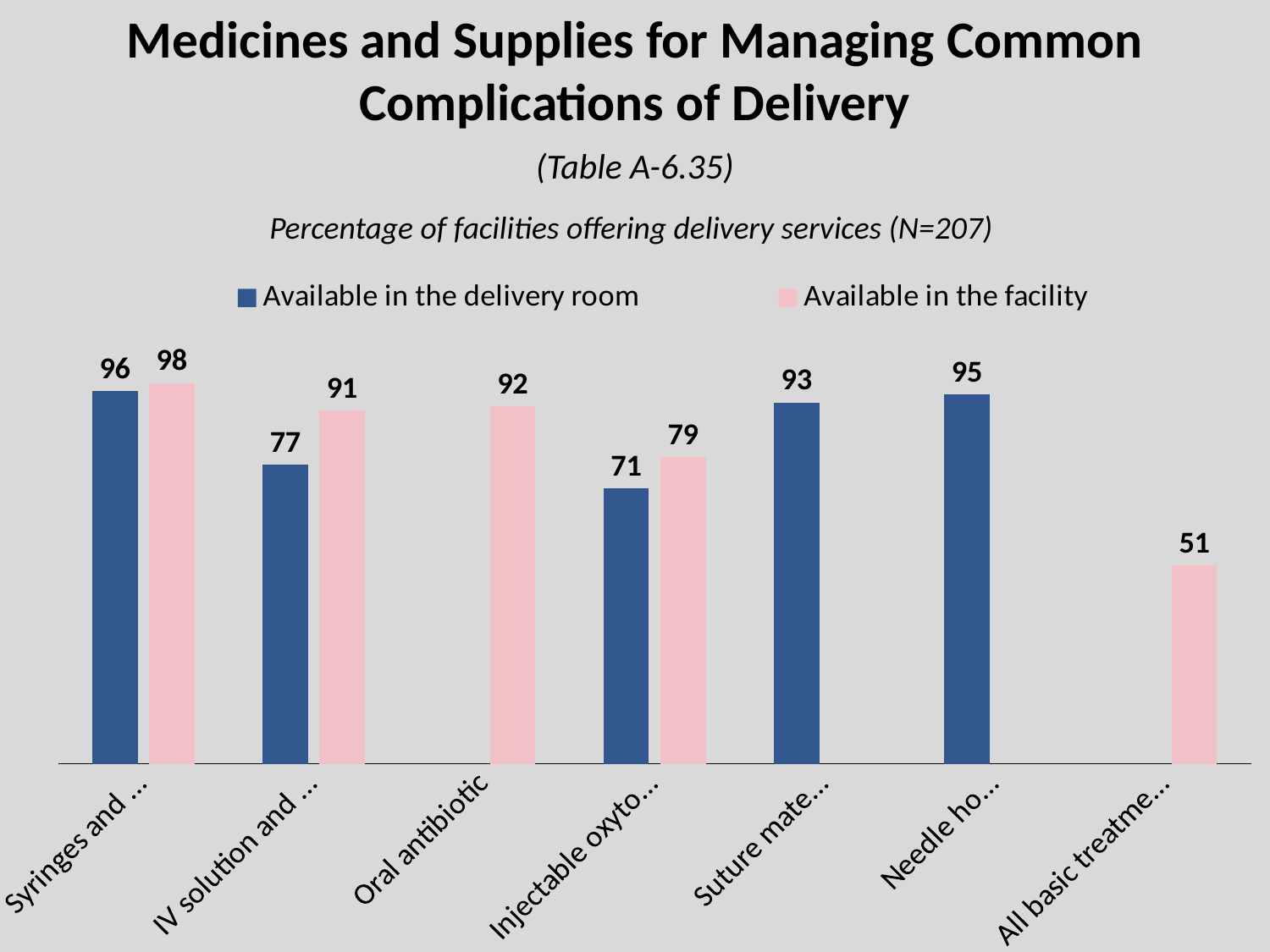

# Medicines and Supplies for Managing Common Complications of Delivery
(Table A-6.35)
Percentage of facilities offering delivery services (N=207)

### Chart

| Category | Available in the delivery room | Available in the facility |
|---|---|---|
| Syringes and needles | 96.0 | 98.0 |
| IV solution and perfusion set | 77.0 | 91.0 |
| Oral antibiotic | None | 92.0 |
| Injectable oxytocic medication | 71.0 | 79.0 |
| Suture material | 93.0 | None |
| Needle holder | 95.0 | None |
| All basic treatment interventions | None | 51.0 |